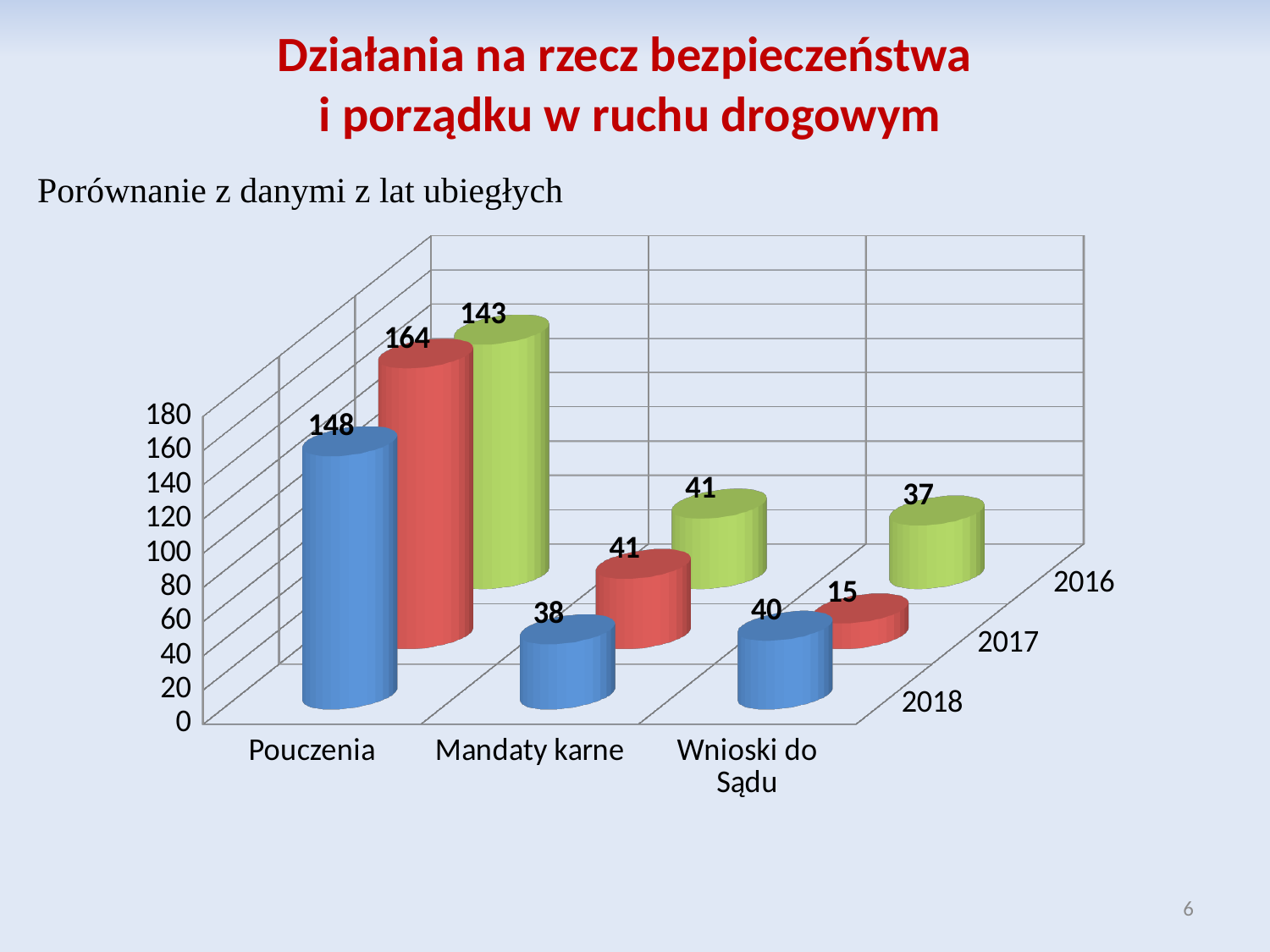

Działania na rzecz bezpieczeństwa
i porządku w ruchu drogowym
Porównanie z danymi z lat ubiegłych

[unsupported chart]

6